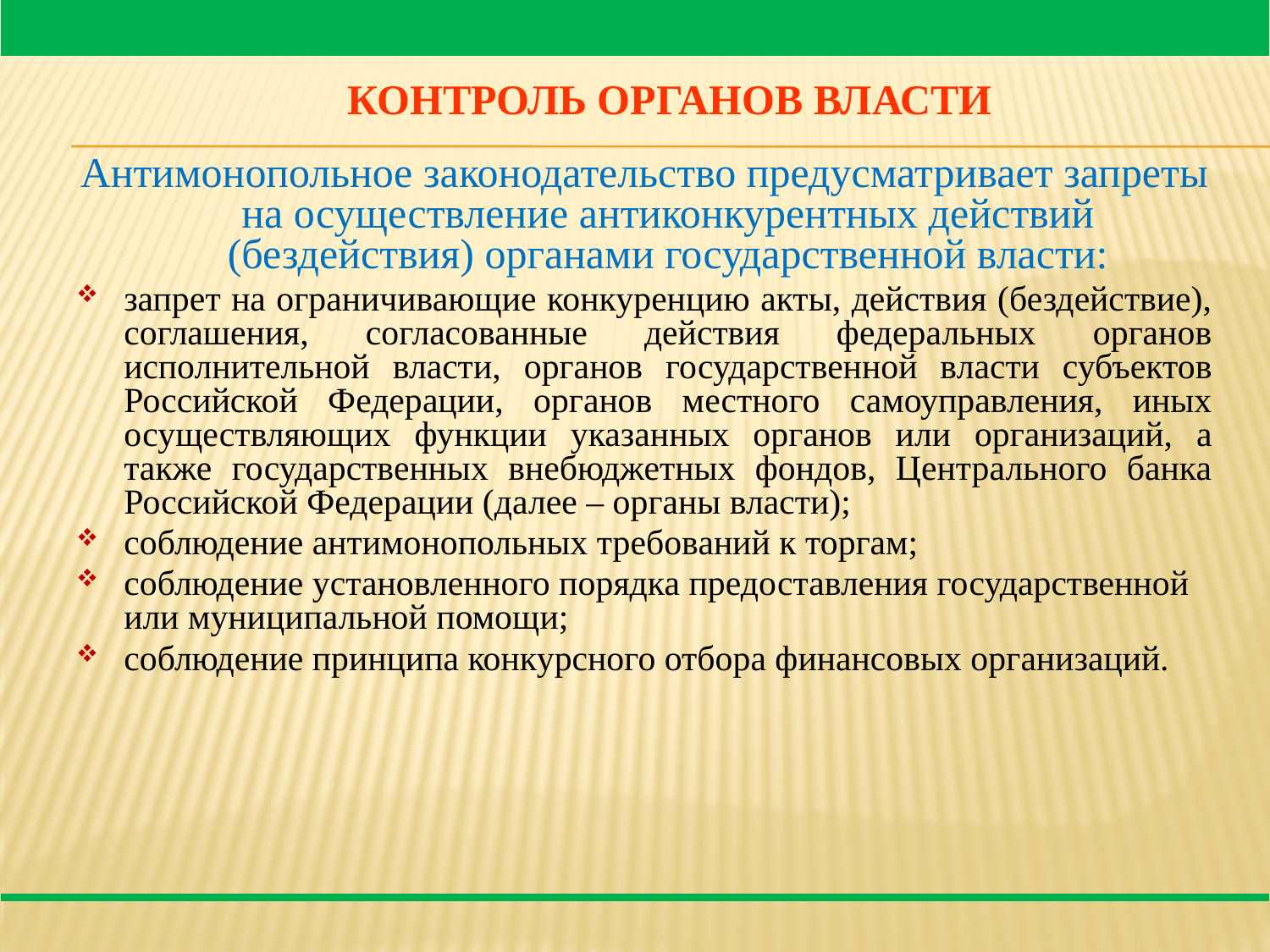

КОНТРОЛЬ ОРГАНОВ ВЛАСТИ
Антимонопольное законодательство предусматривает запреты на осуществление антиконкурентных действий (бездействия) органами государственной власти:
запрет на ограничивающие конкуренцию акты, действия (бездействие), соглашения, согласованные действия федеральных органов исполнительной власти, органов государственной власти субъектов Российской Федерации, органов местного самоуправления, иных осуществляющих функции указанных органов или организаций, а также государственных внебюджетных фондов, Центрального банка Российской Федерации (далее – органы власти);
соблюдение антимонопольных требований к торгам;
соблюдение установленного порядка предоставления государственной или муниципальной помощи;
соблюдение принципа конкурсного отбора финансовых организаций.